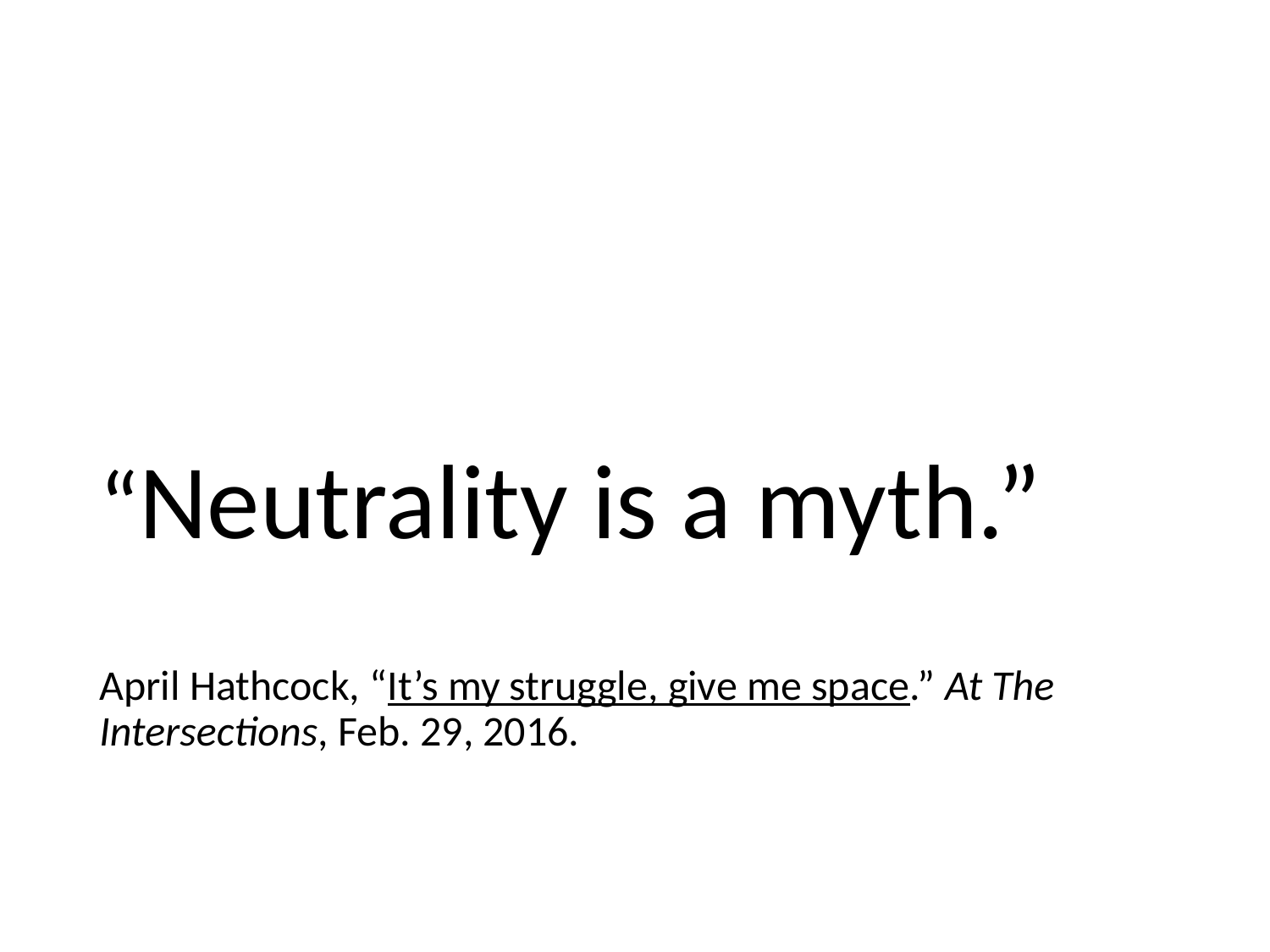

# “Neutrality is a myth.” April Hathcock, “It’s my struggle, give me space.” At The Intersections, Feb. 29, 2016.